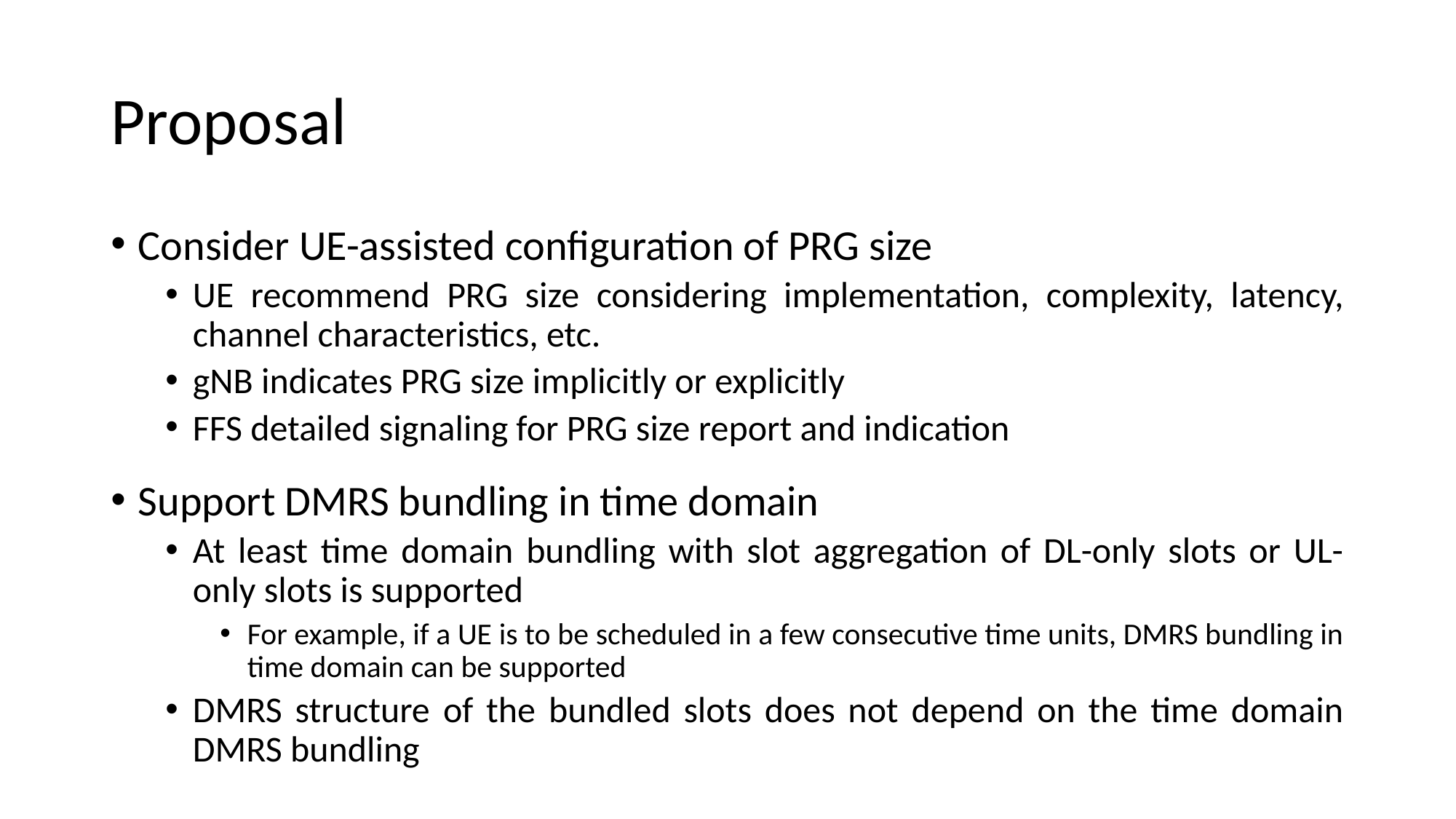

# Proposal
Consider UE-assisted configuration of PRG size
UE recommend PRG size considering implementation, complexity, latency, channel characteristics, etc.
gNB indicates PRG size implicitly or explicitly
FFS detailed signaling for PRG size report and indication
Support DMRS bundling in time domain
At least time domain bundling with slot aggregation of DL-only slots or UL-only slots is supported
For example, if a UE is to be scheduled in a few consecutive time units, DMRS bundling in time domain can be supported
DMRS structure of the bundled slots does not depend on the time domain DMRS bundling